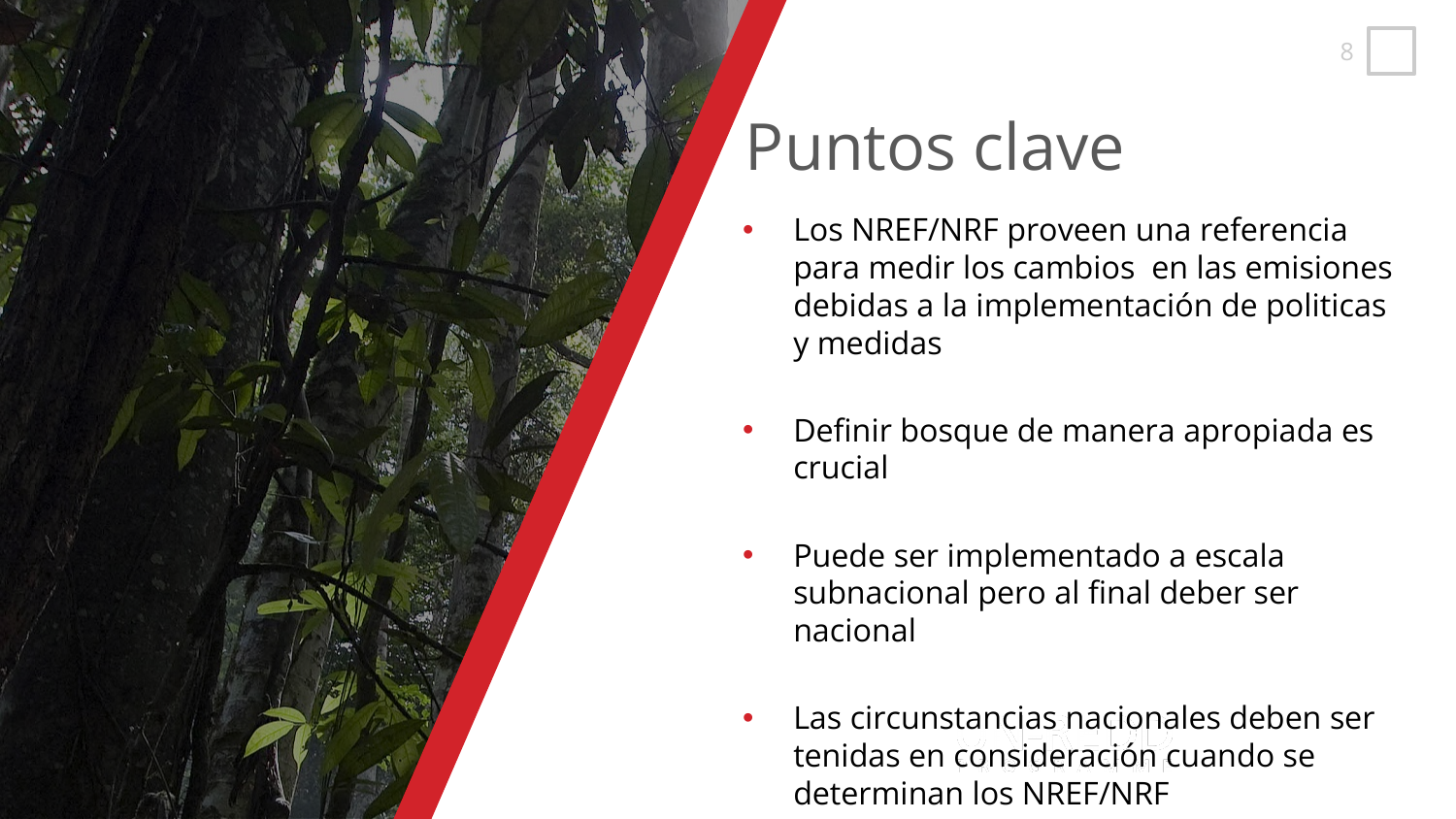

Los NREF/NRF proveen una referencia para medir los cambios  en las emisiones debidas a la implementación de politicas y medidas

Definir bosque de manera apropiada es crucial

Puede ser implementado a escala subnacional pero al final deber ser nacional

Las circunstancias nacionales deben ser tenidas en consideración cuando se determinan los NREF/NRF